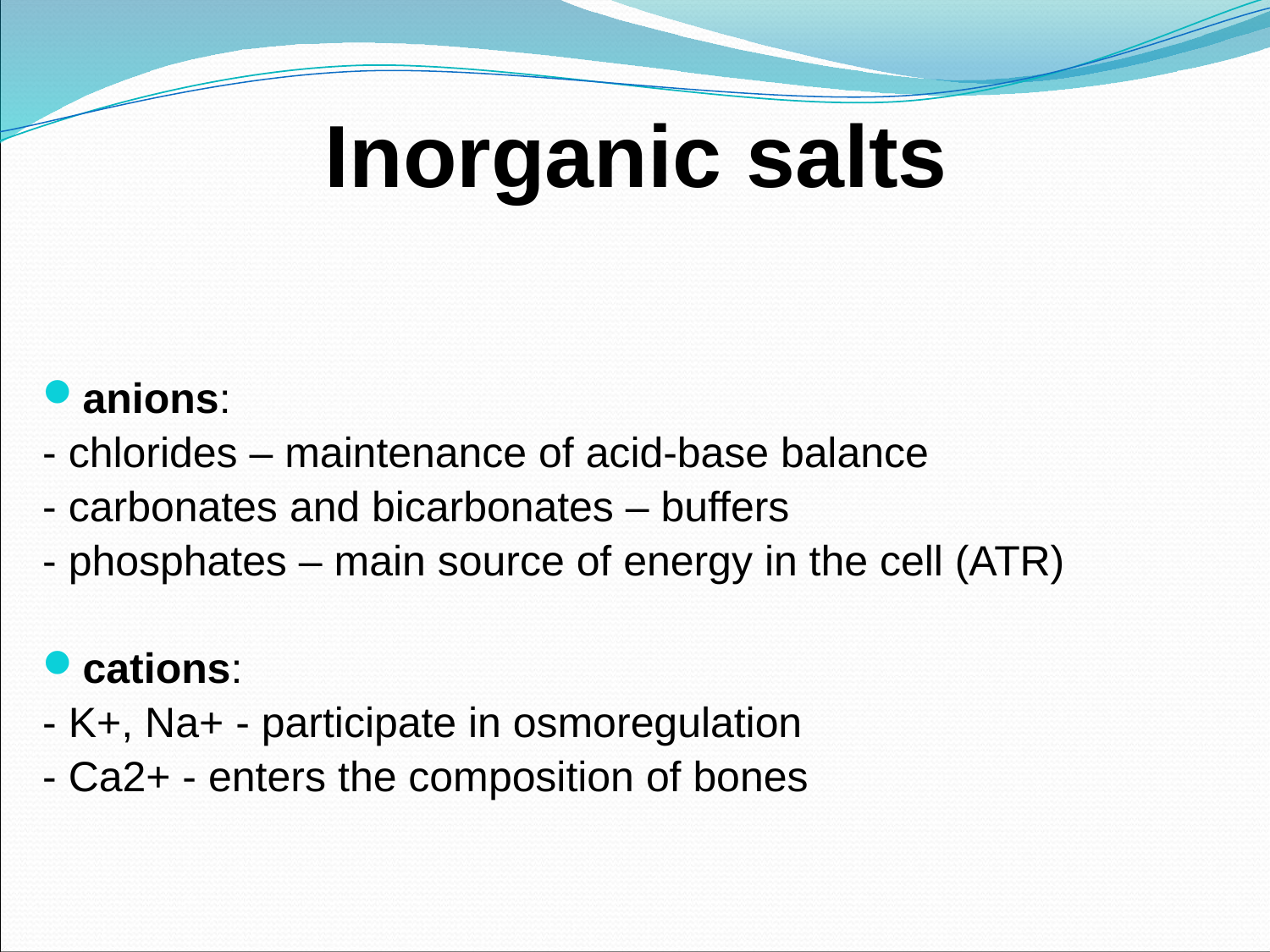

# Inorganic salts

anions:
- chlorides – maintenance of acid-base balance
- carbonates and bicarbonates – buffers
- phosphates – main source of energy in the cell (ATR)

cations:
- K+, Na+ - participate in osmoregulation
- Ca2+ - enters the composition of bones